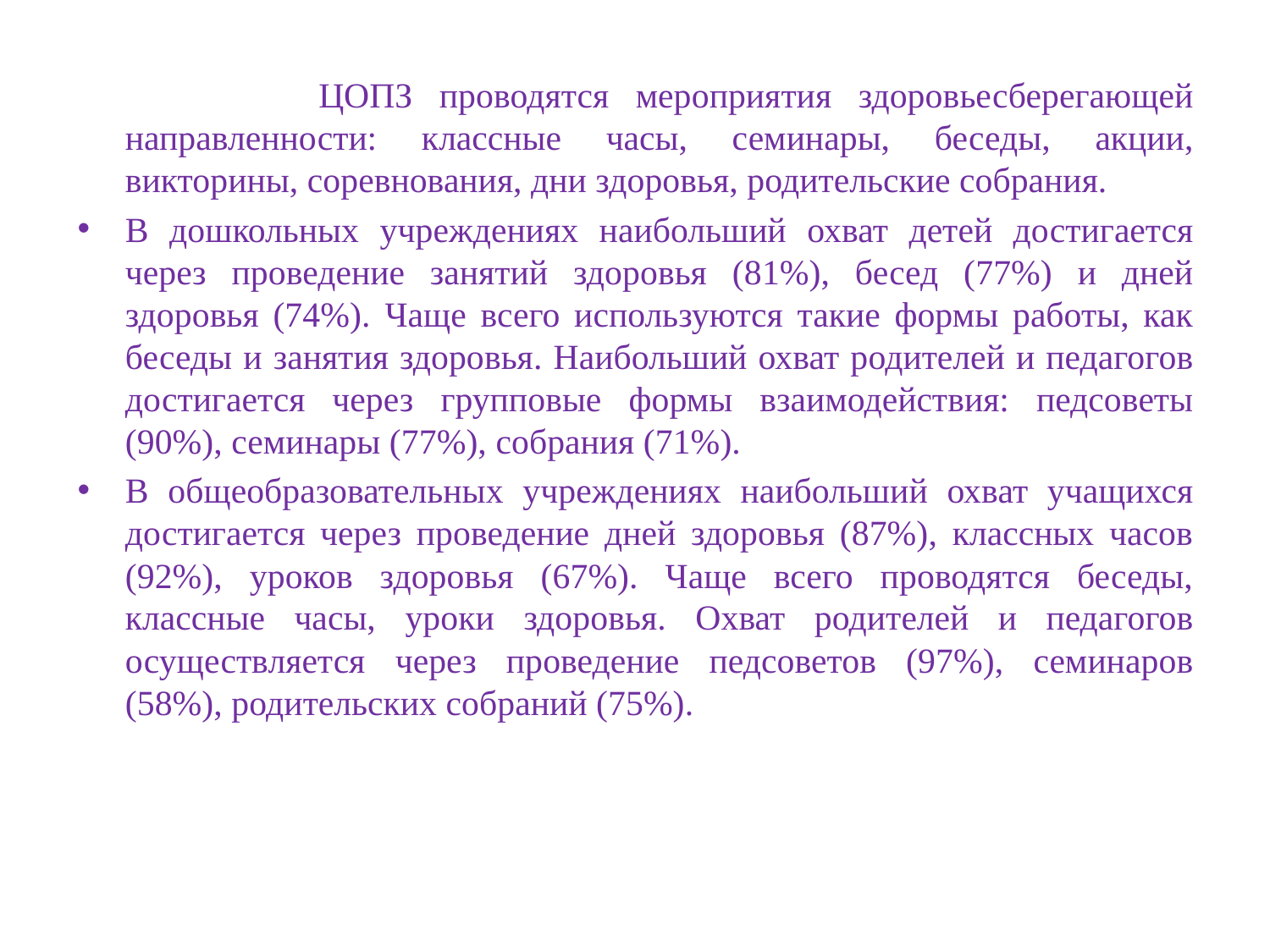

#
         ЦОПЗ проводятся мероприятия здоровьесберегающей направленности: классные часы, семинары, беседы, акции, викторины, соревнования, дни здоровья, родительские собрания.
В дошкольных учреждениях наибольший охват детей достигается через проведение занятий здоровья (81%), бесед (77%) и дней здоровья (74%). Чаще всего используются такие формы работы, как беседы и занятия здоровья. Наибольший охват родителей и педагогов достигается через групповые формы взаимодействия: педсоветы (90%), семинары (77%), собрания (71%).
В общеобразовательных учреждениях наибольший охват учащихся достигается через проведение дней здоровья (87%), классных часов (92%), уроков здоровья (67%). Чаще всего проводятся беседы, классные часы, уроки здоровья. Охват родителей и педагогов осуществляется через проведение педсоветов (97%), семинаров (58%), родительских собраний (75%).